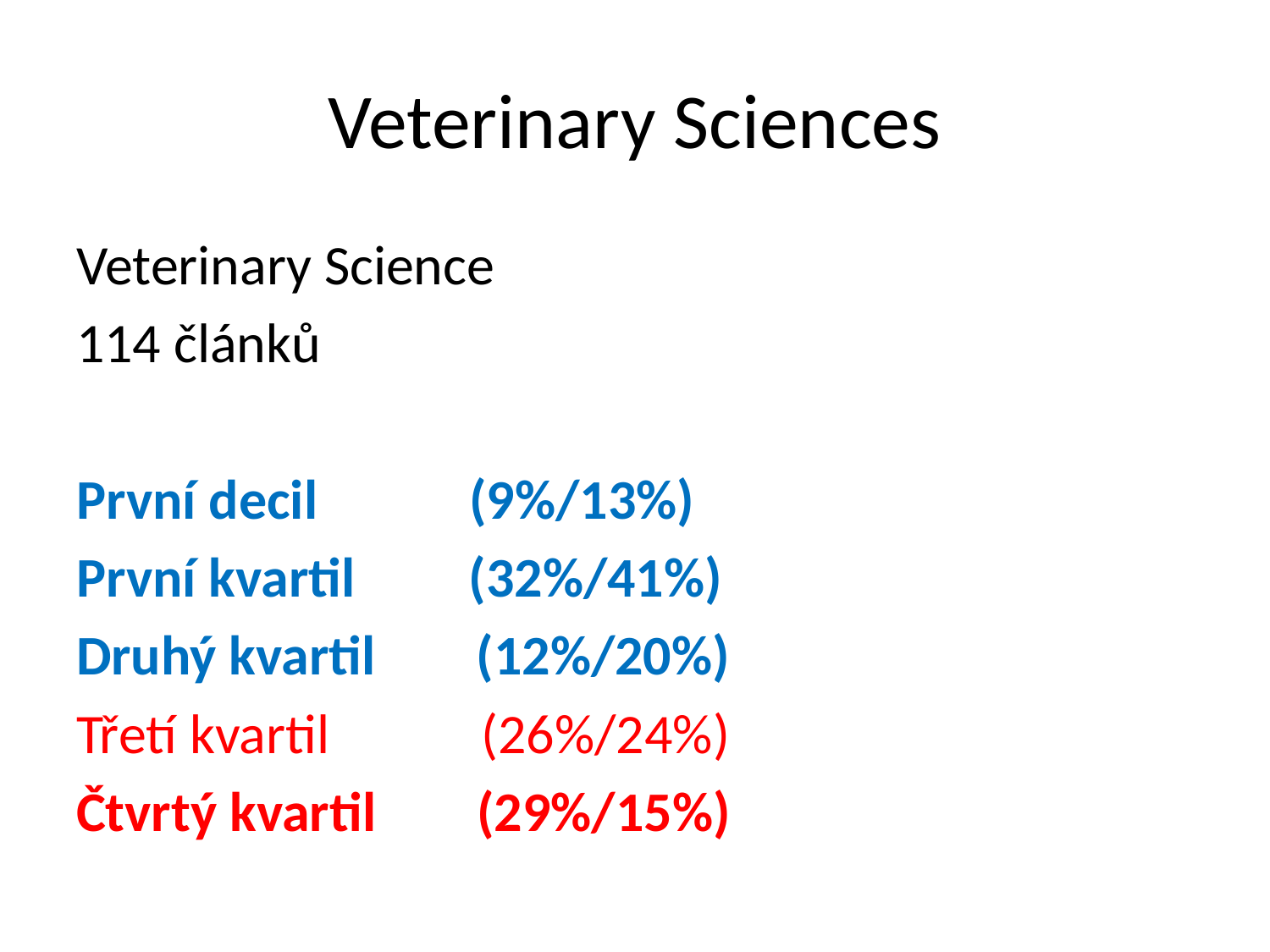

# Veterinary Sciences
Veterinary Science
114 článků

První decil            (9%/13%)
První kvartil         (32%/41%)
Druhý kvartil        (12%/20%)
Třetí kvartil            (26%/24%)
Čtvrtý kvartil        (29%/15%)